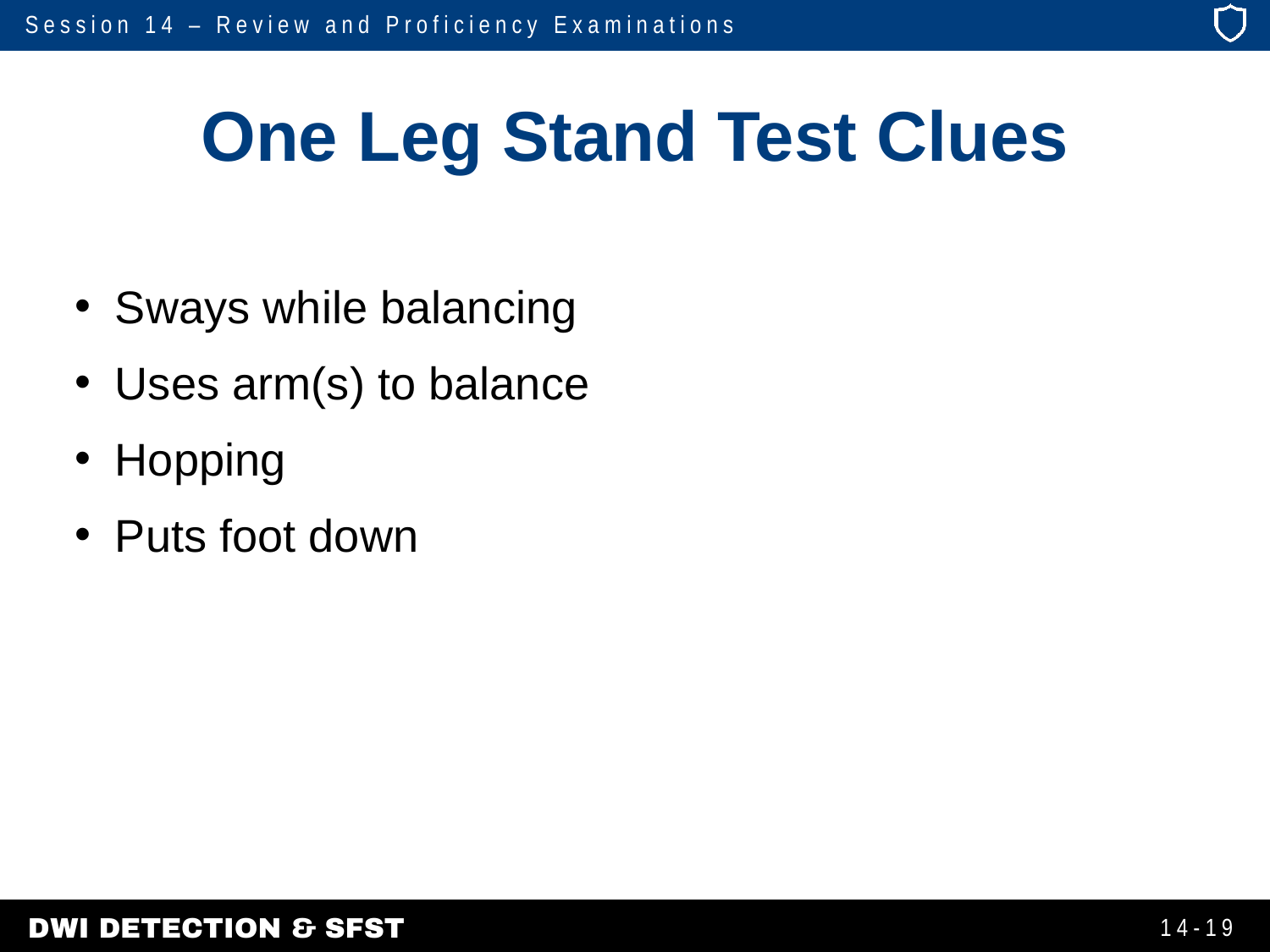

# One Leg Stand Test Clues
Sways while balancing
Uses arm(s) to balance
Hopping
Puts foot down

14-19